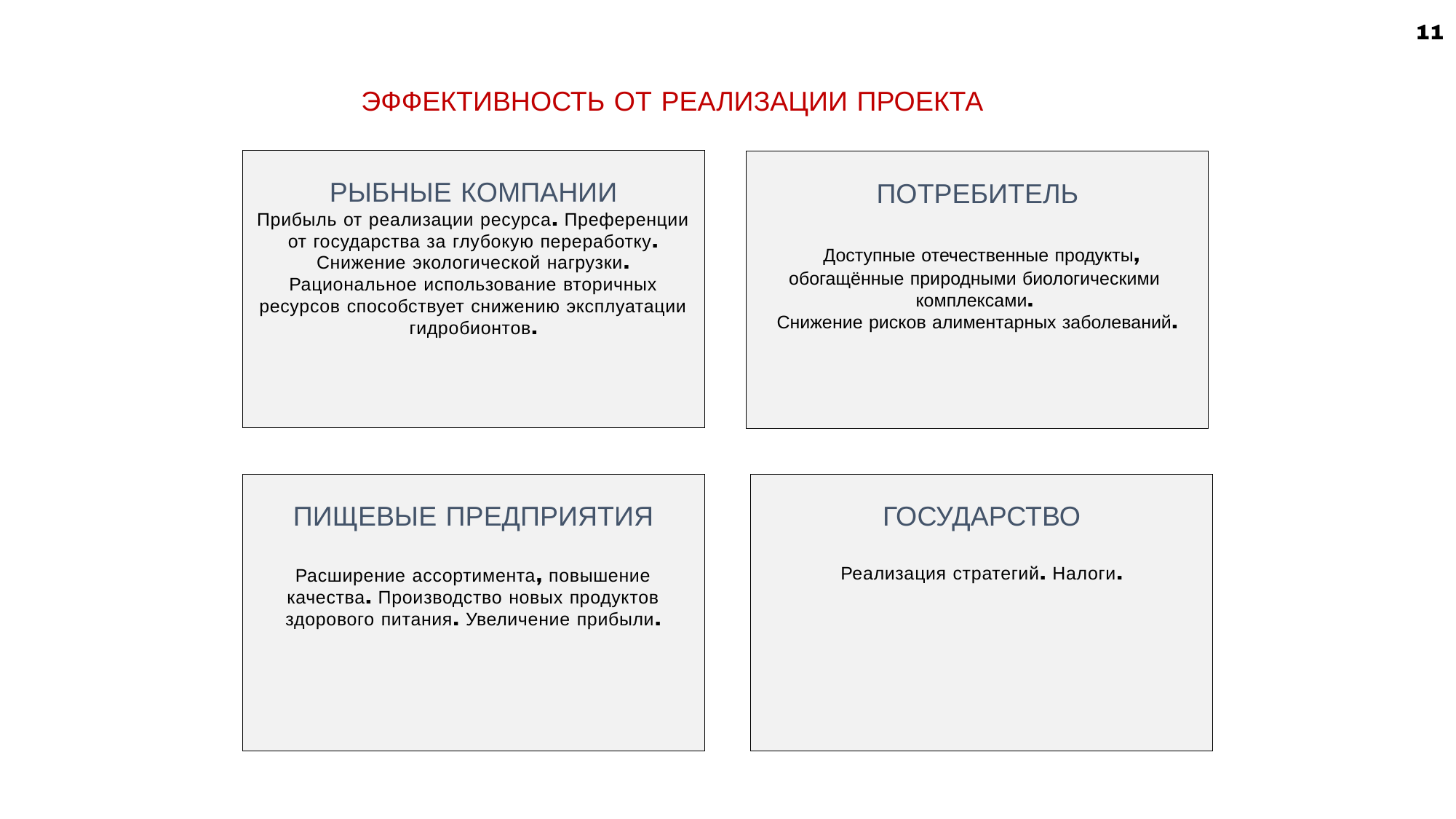

11
ЭФФЕКТИВНОСТЬ ОТ РЕАЛИЗАЦИИ ПРОЕКТА
РЫБНЫЕ КОМПАНИИ
Прибыль от реализации ресурса. Преференции от государства за глубокую переработку. Снижение экологической нагрузки. Рациональное использование вторичных ресурсов способствует снижению эксплуатации гидробионтов.
ПОТРЕБИТЕЛЬ

 Доступные отечественные продукты, обогащённые природными биологическими  комплексами.
Снижение рисков алиментарных заболеваний.
ПИЩЕВЫЕ ПРЕДПРИЯТИЯ

Расширение ассортимента, повышение качества. Производство новых продуктов здорового питания. Увеличение прибыли.

ГОСУДАРСТВО

Реализация стратегий. Налоги.